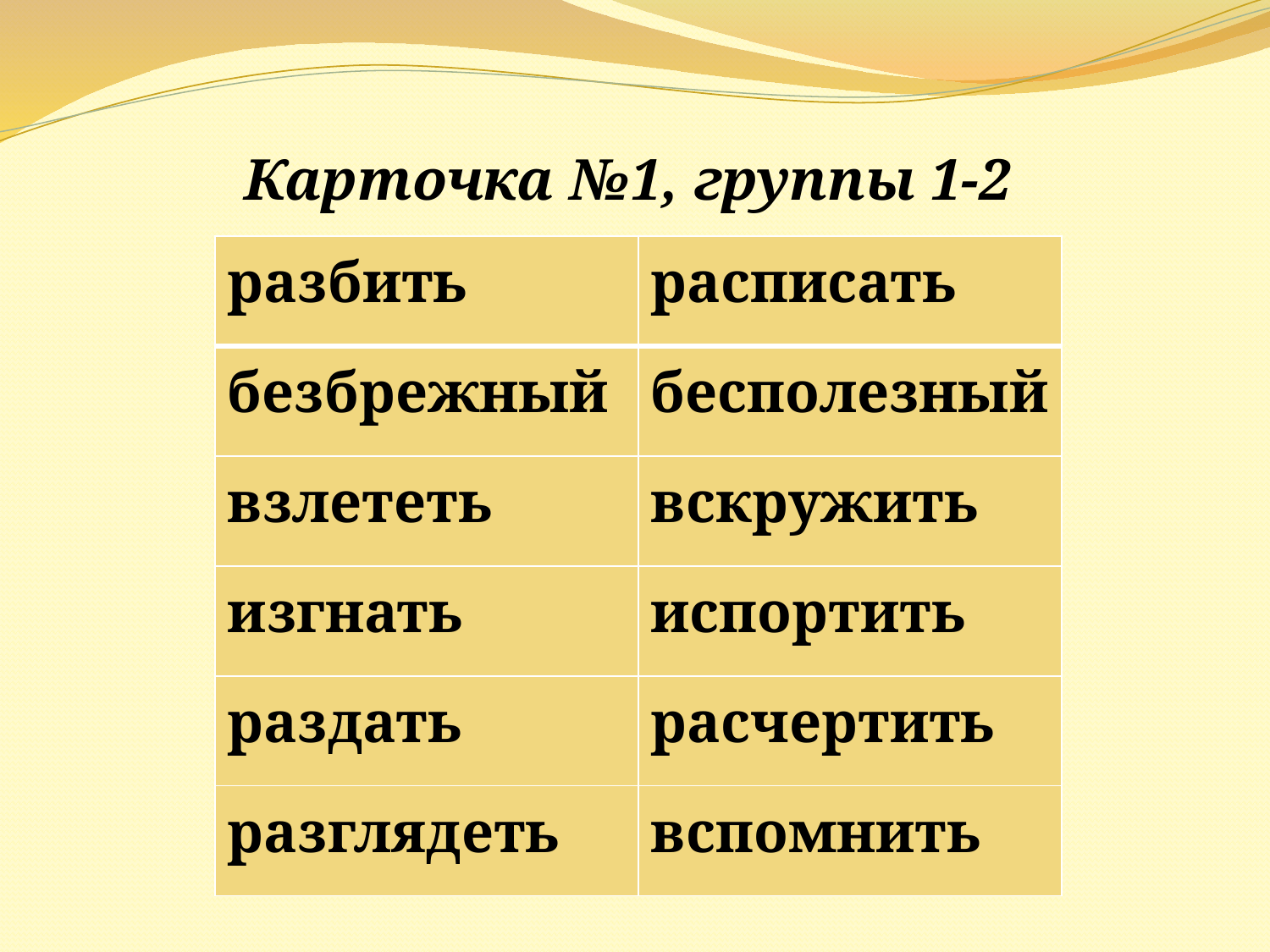

Карточка №1, группы 1-2
| разбить | расписать |
| --- | --- |
| безбрежный | бесполезный |
| взлететь | вскружить |
| изгнать | испортить |
| раздать | расчертить |
| разглядеть | вспомнить |